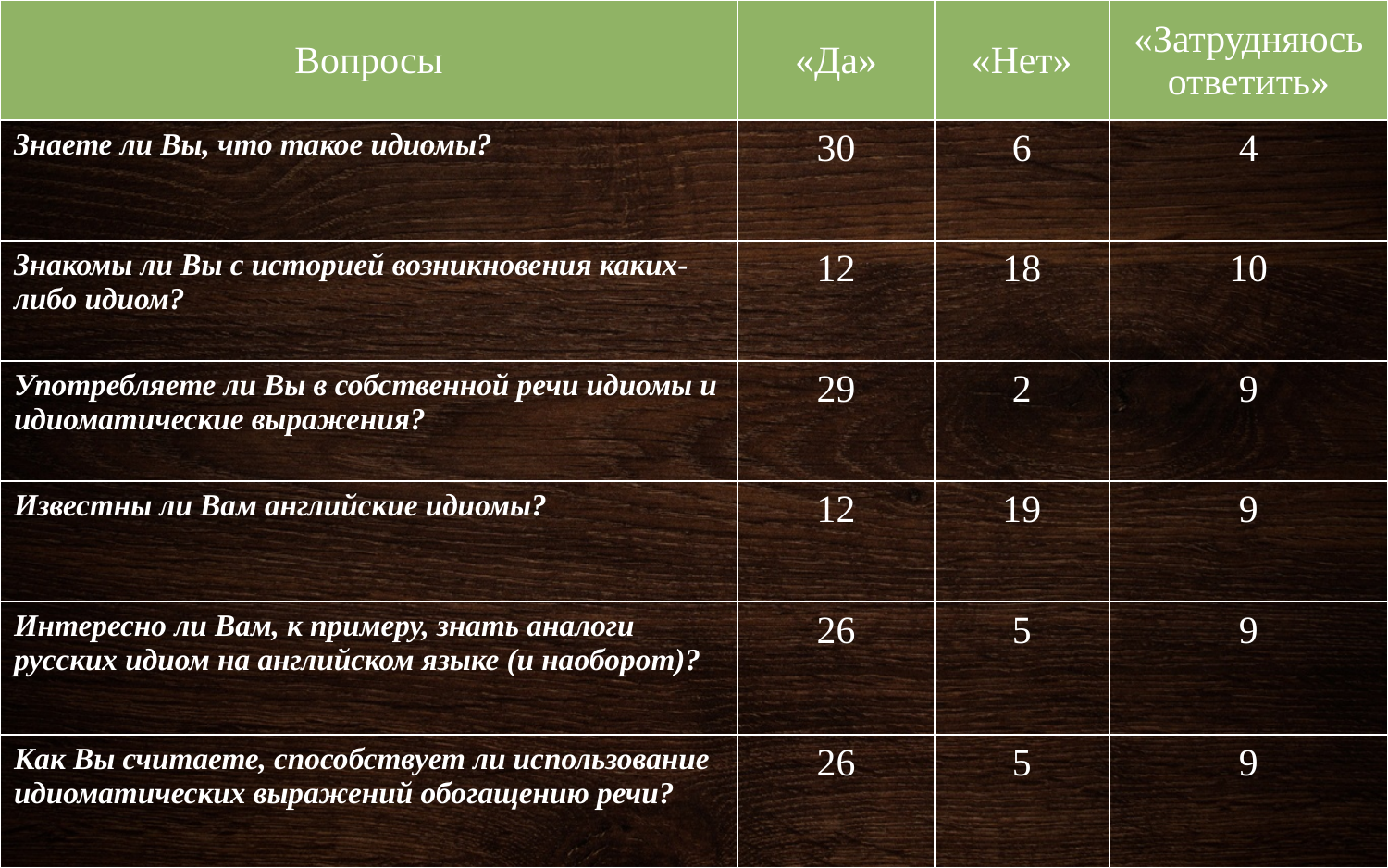

| Вопросы | «Да» | «Нет» | «Затрудняюсь ответить» |
| --- | --- | --- | --- |
| Знаете ли Вы, что такое идиомы? | 30 | 6 | 4 |
| Знакомы ли Вы с историей возникновения каких-либо идиом? | 12 | 18 | 10 |
| Употребляете ли Вы в собственной речи идиомы и идиоматические выражения? | 29 | 2 | 9 |
| Известны ли Вам английские идиомы? | 12 | 19 | 9 |
| Интересно ли Вам, к примеру, знать аналоги русских идиом на английском языке (и наоборот)? | 26 | 5 | 9 |
| Как Вы считаете, способствует ли использование идиоматических выражений обогащению речи? | 26 | 5 | 9 |